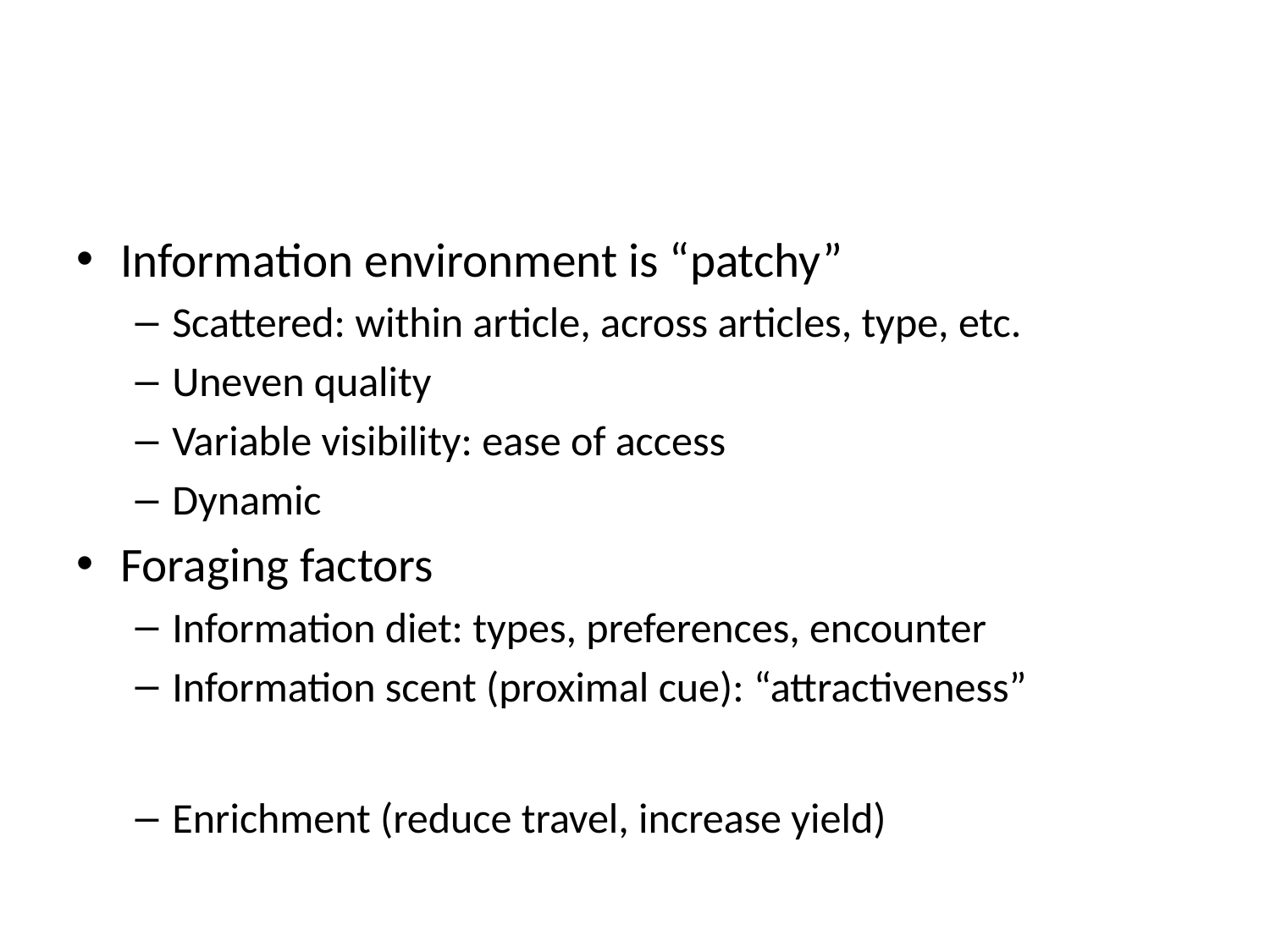

#
Information environment is “patchy”
Scattered: within article, across articles, type, etc.
Uneven quality
Variable visibility: ease of access
Dynamic
Foraging factors
Information diet: types, preferences, encounter
Information scent (proximal cue): “attractiveness”

Enrichment (reduce travel, increase yield)